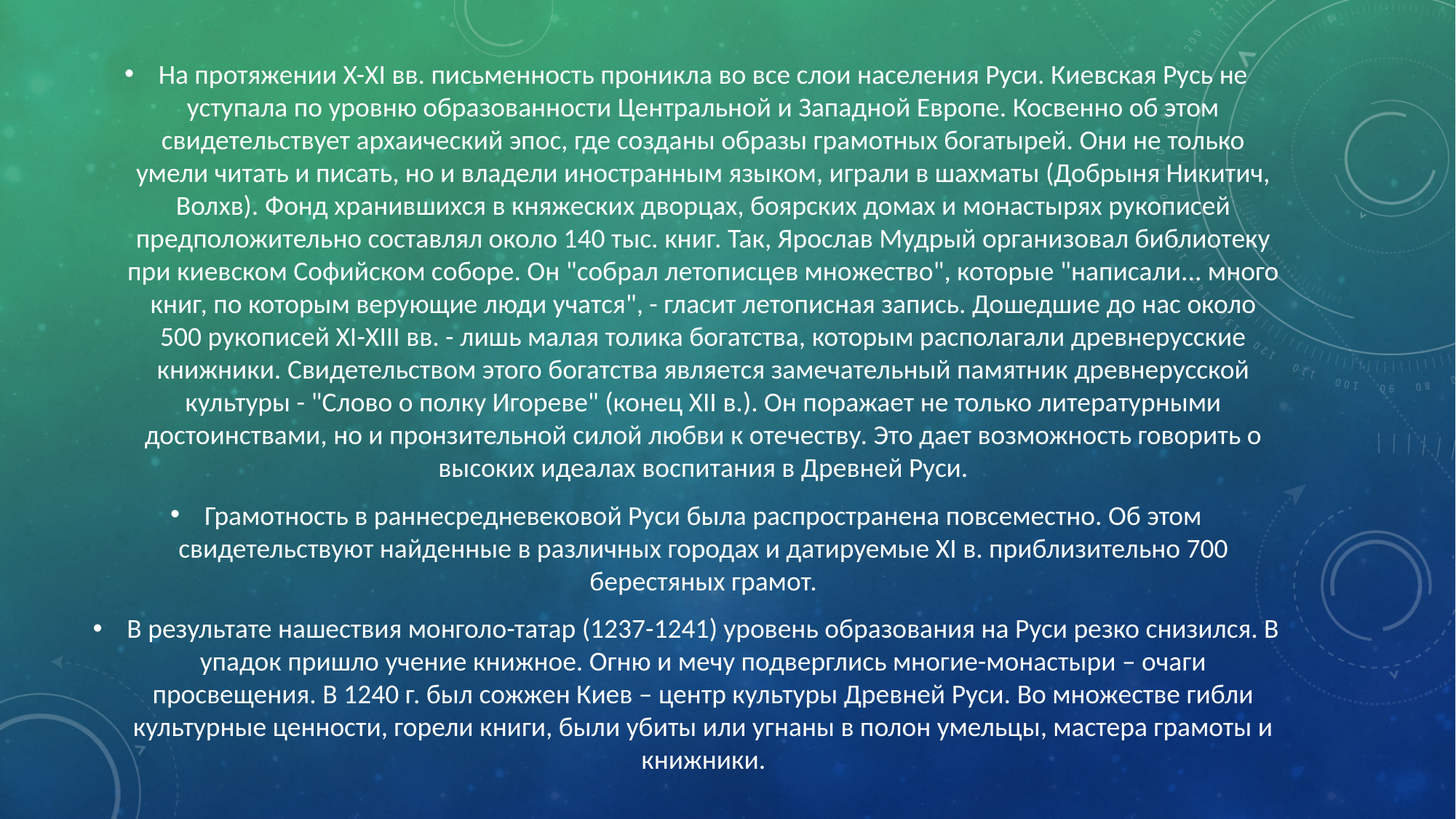

#
На протяжении X-XI вв. письменность проникла во все слои населения Руси. Киевская Русь не уступала по уровню образованности Центральной и Западной Европе. Косвенно об этом свидетельствует архаический эпос, где созданы образы грамотных богатырей. Они не только умели читать и писать, но и владели иностранным языком, играли в шахматы (Добрыня Никитич, Волхв). Фонд хранившихся в княжеских дворцах, боярских домах и монастырях рукописей предположительно составлял около 140 тыс. книг. Так, Ярослав Мудрый организовал библиотеку при киевском Софийском соборе. Он "собрал летописцев множество", которые "написали... много книг, по которым верующие люди учатся", - гласит летописная запись. Дошедшие до нас около 500 рукописей XI-XIII вв. - лишь малая толика богатства, которым располагали древнерусские книжники. Свидетельством этого богатства является замечательный памятник древнерусской культуры - "Слово о полку Игореве" (конец XII в.). Он поражает не только литературными достоинствами, но и пронзительной силой любви к отечеству. Это дает возможность говорить о высоких идеалах воспитания в Древней Руси.
Грамотность в раннесредневековой Руси была распространена повсеместно. Об этом свидетельствуют найденные в различных городах и датируемые XI в. приблизительно 700 берестяных грамот.
В результате нашествия монголо-татар (1237-1241) уровень образования на Руси резко снизился. В упадок пришло учение книжное. Огню и мечу подверглись многие-монастыри – очаги просвещения. В 1240 г. был сожжен Киев – центр культуры Древней Руси. Во множестве гибли культурные ценности, горели книги, были убиты или угнаны в полон умельцы, мастера грамоты и книжники.